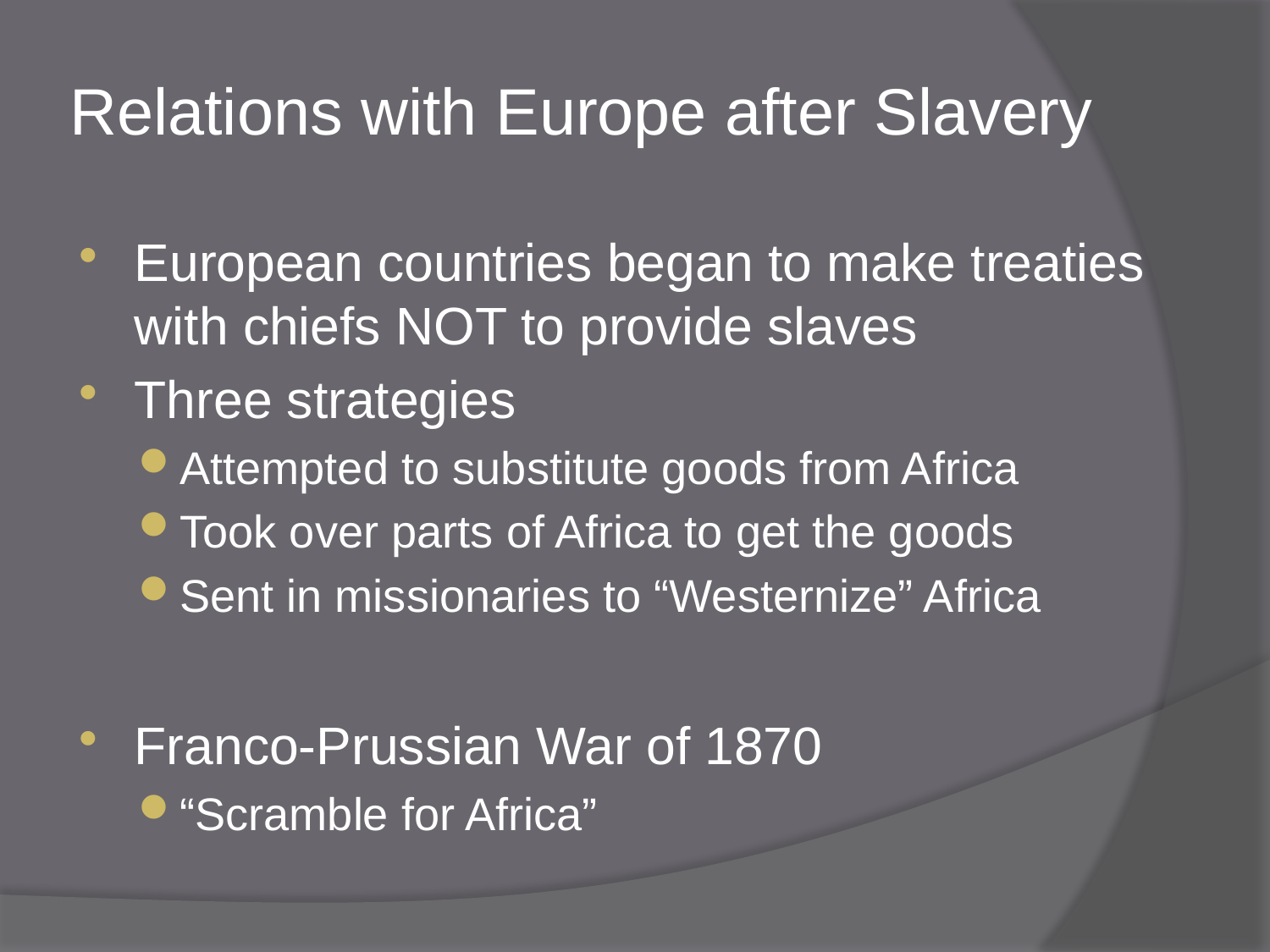

# Relations with Europe after Slavery
European countries began to make treaties with chiefs NOT to provide slaves
Three strategies
Attempted to substitute goods from Africa
Took over parts of Africa to get the goods
Sent in missionaries to “Westernize” Africa

Franco-Prussian War of 1870
“Scramble for Africa”